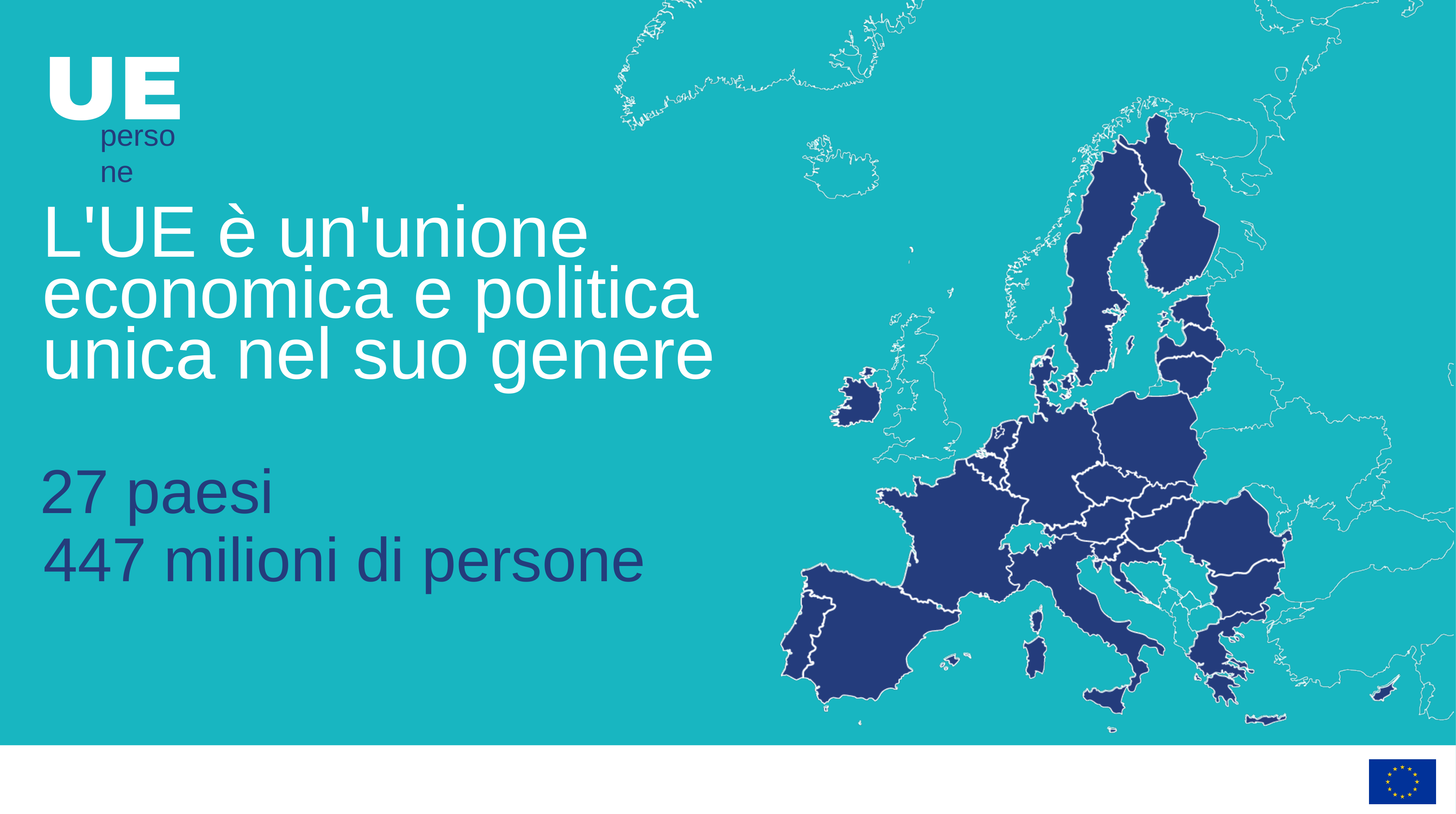

L'UE è un'unione economica e politica unica nel suo genere
27 paesi
447 milioni di persone